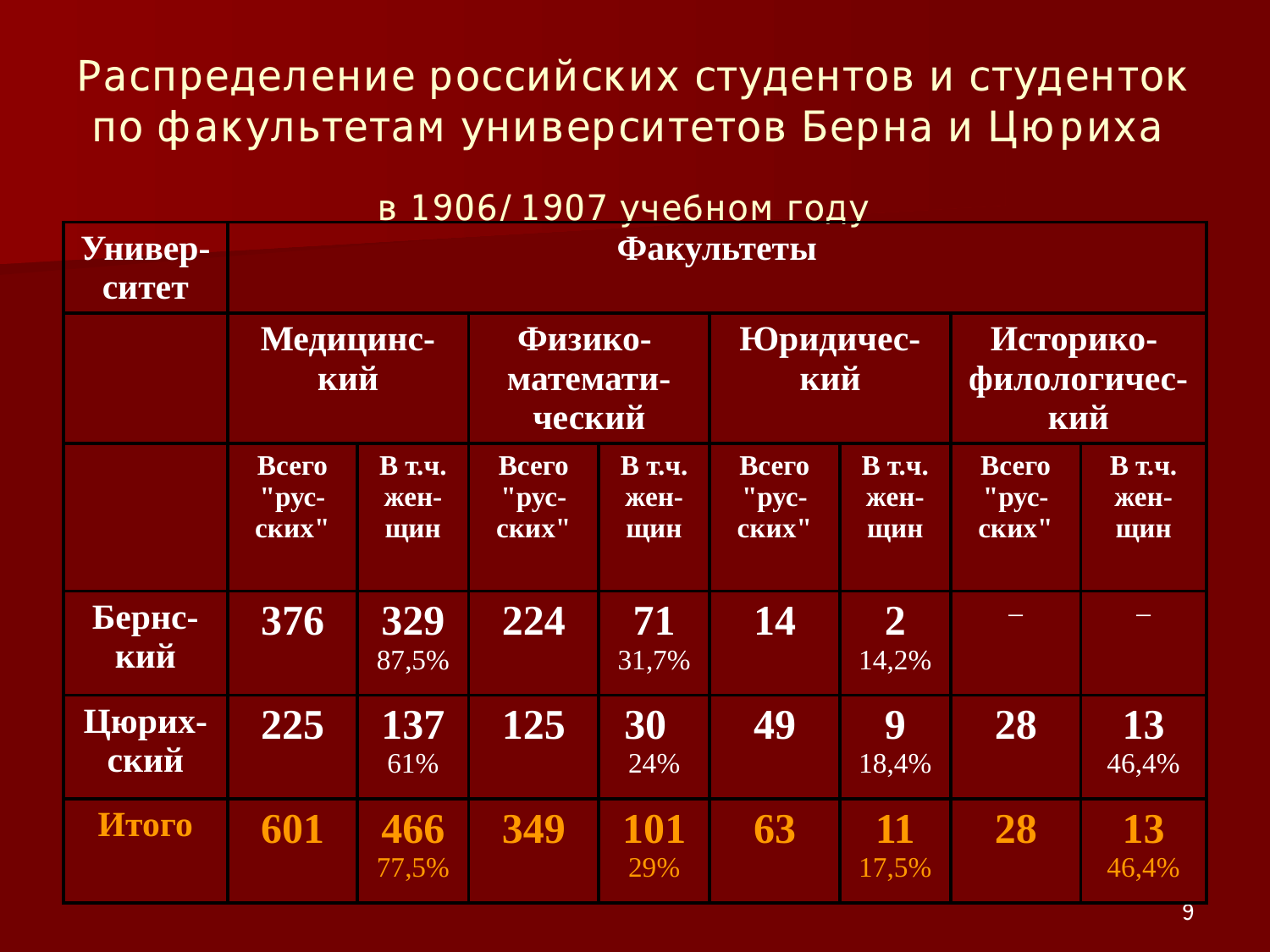

# Распределение российских студентов и студенток по факультетам университетов Берна и Цюриха в 1906/1907 учебном году
| Универ-ситет | Факультеты |  |  |  |  |  |  |  |
| --- | --- | --- | --- | --- | --- | --- | --- | --- |
|  | Медицинс-кий |  | Физико- математи-ческий |  | Юридичес-кий |  | Историко- филологичес-кий |  |
|  | Всего "рус-ских" | В т.ч. жен-щин | Всего "рус-ских" | В т.ч. жен-щин | Всего "рус-ских" | В т.ч. жен-щин | Всего "рус-ских" | В т.ч. жен-щин |
| Бернс-кий | 376 | 329 87,5% | 224 | 71 31,7% | 14 | 2 14,2% | – | – |
| Цюрих-ский | 225 | 137 61% | 125 | 30  24% | 49 | 9 18,4% | 28 | 13 46,4% |
| Итого | 601 | 466 77,5% | 349 | 101 29% | 63 | 11 17,5% | 28 | 13 46,4% |
9